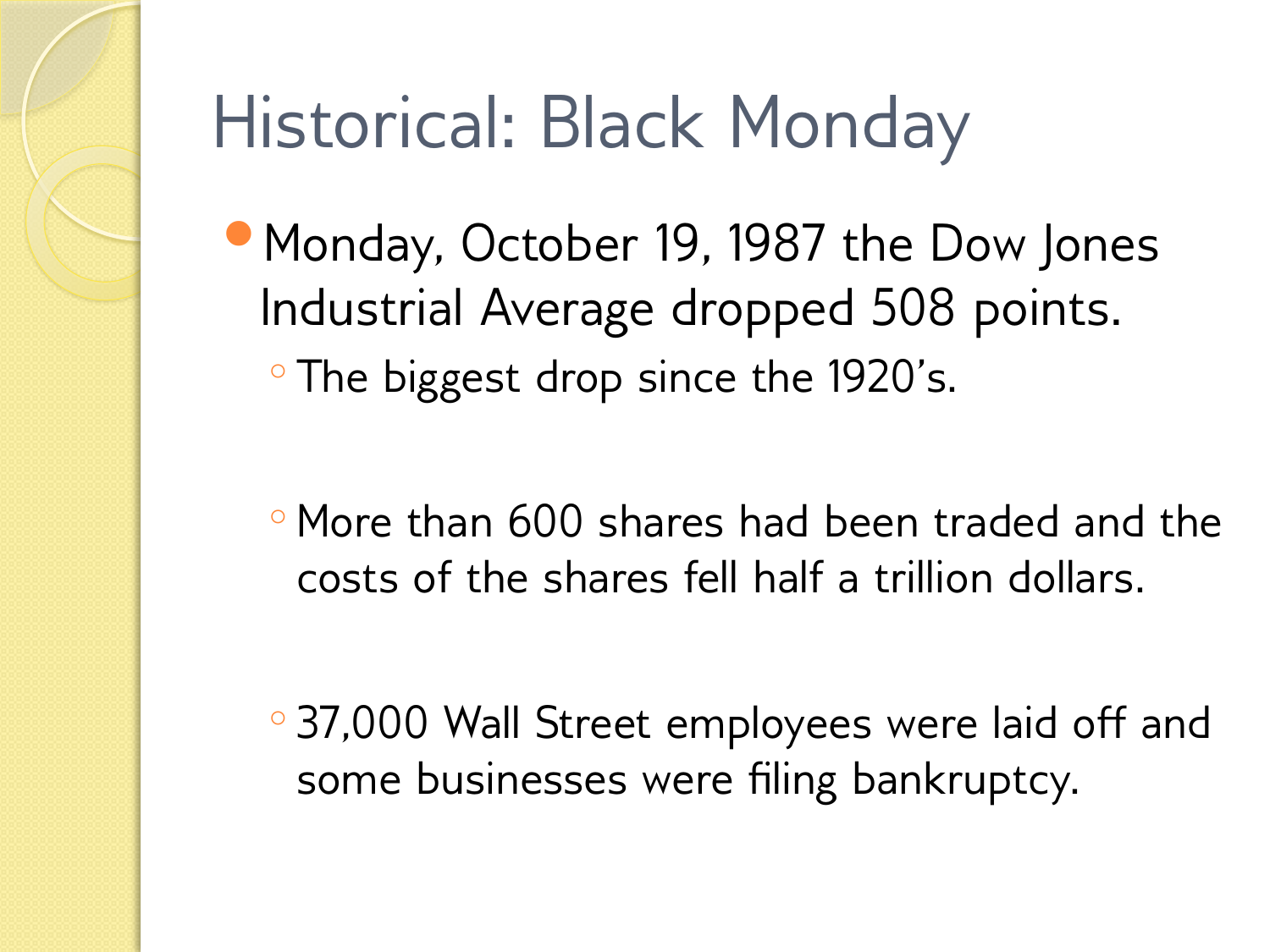

# Historical: Black Monday
Monday, October 19, 1987 the Dow Jones Industrial Average dropped 508 points.
The biggest drop since the 1920’s.

More than 600 shares had been traded and the costs of the shares fell half a trillion dollars.

37,000 Wall Street employees were laid off and some businesses were filing bankruptcy.